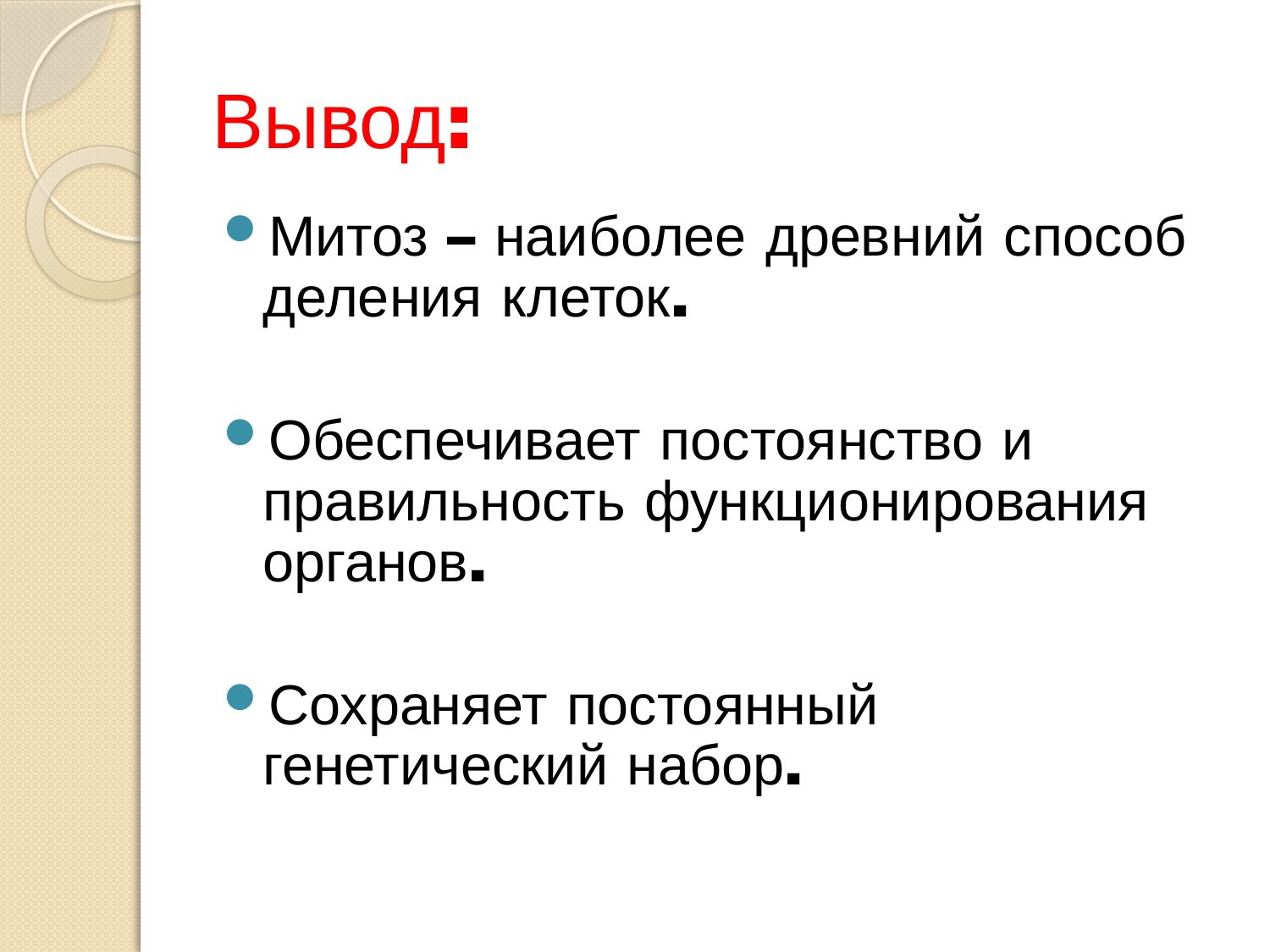

# Вывод:
Митоз – наиболее древний способ деления клеток.

Обеспечивает постоянство и правильность функционирования органов.

Сохраняет постоянный генетический набор.